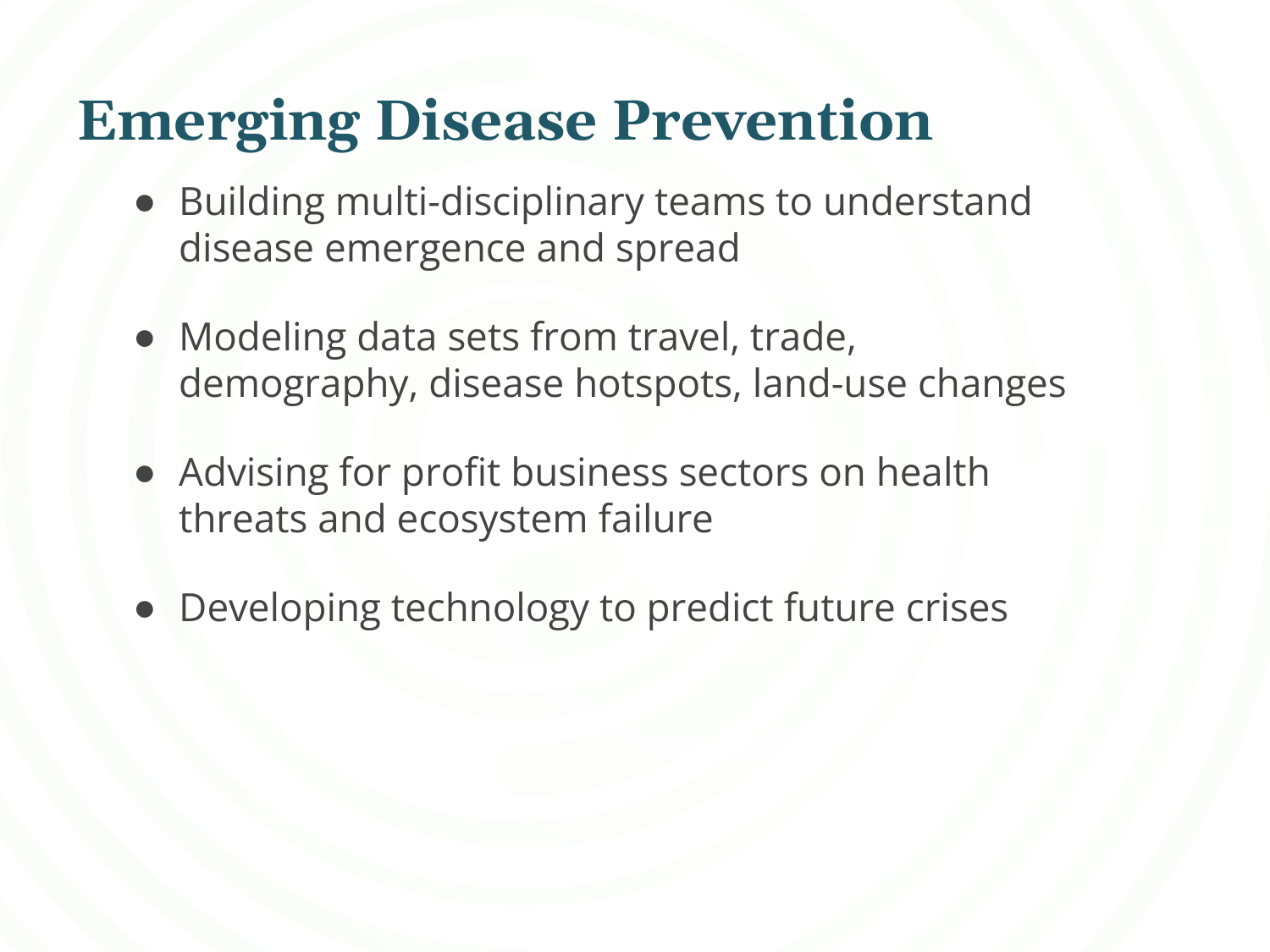

Emerging Disease Prevention
Building multi-disciplinary teams to understand disease emergence and spread
Modeling data sets from travel, trade, demography, disease hotspots, land-use changes
Advising for profit business sectors on health threats and ecosystem failure
Developing technology to predict future crises